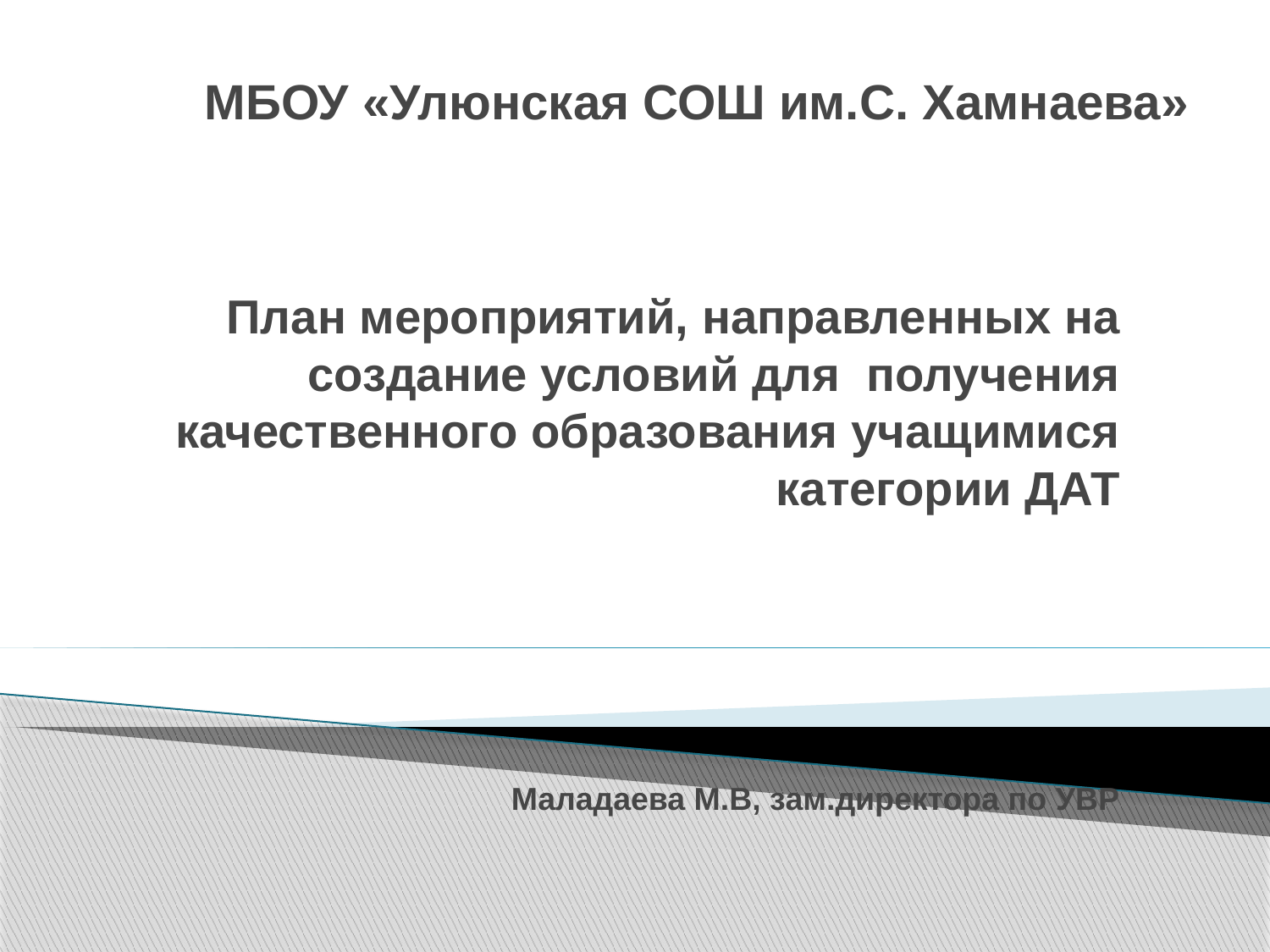

# МБОУ «Улюнская СОШ им.С. Хамнаева»

План мероприятий, направленных на создание условий для  получения качественного образования учащимися категории ДАТ

Маладаева М.В, зам.директора по УВР